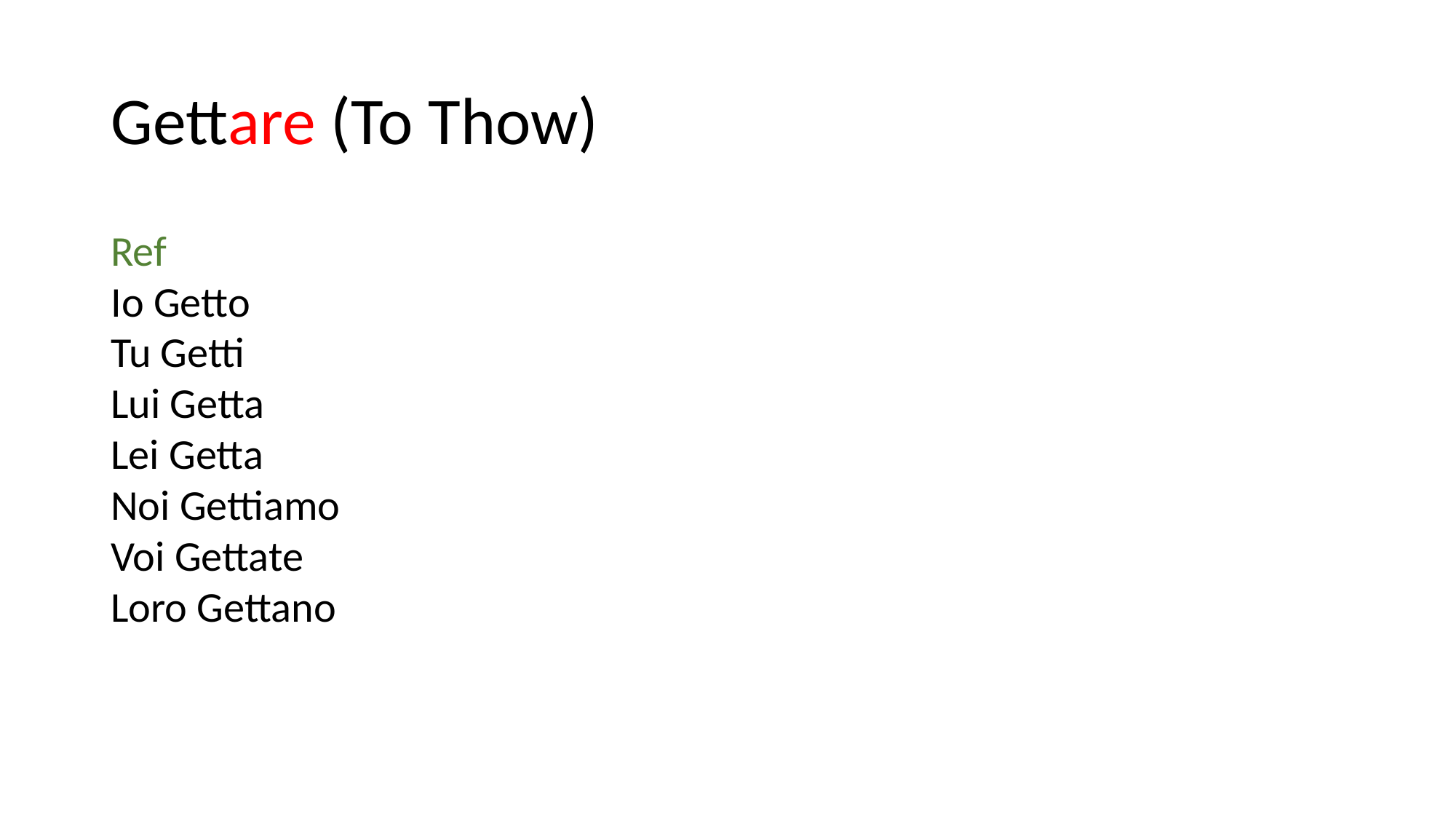

# Gettare (To Thow)
Ref
Io Getto
Tu Getti
Lui Getta
Lei Getta
Noi Gettiamo
Voi Gettate
Loro Gettano